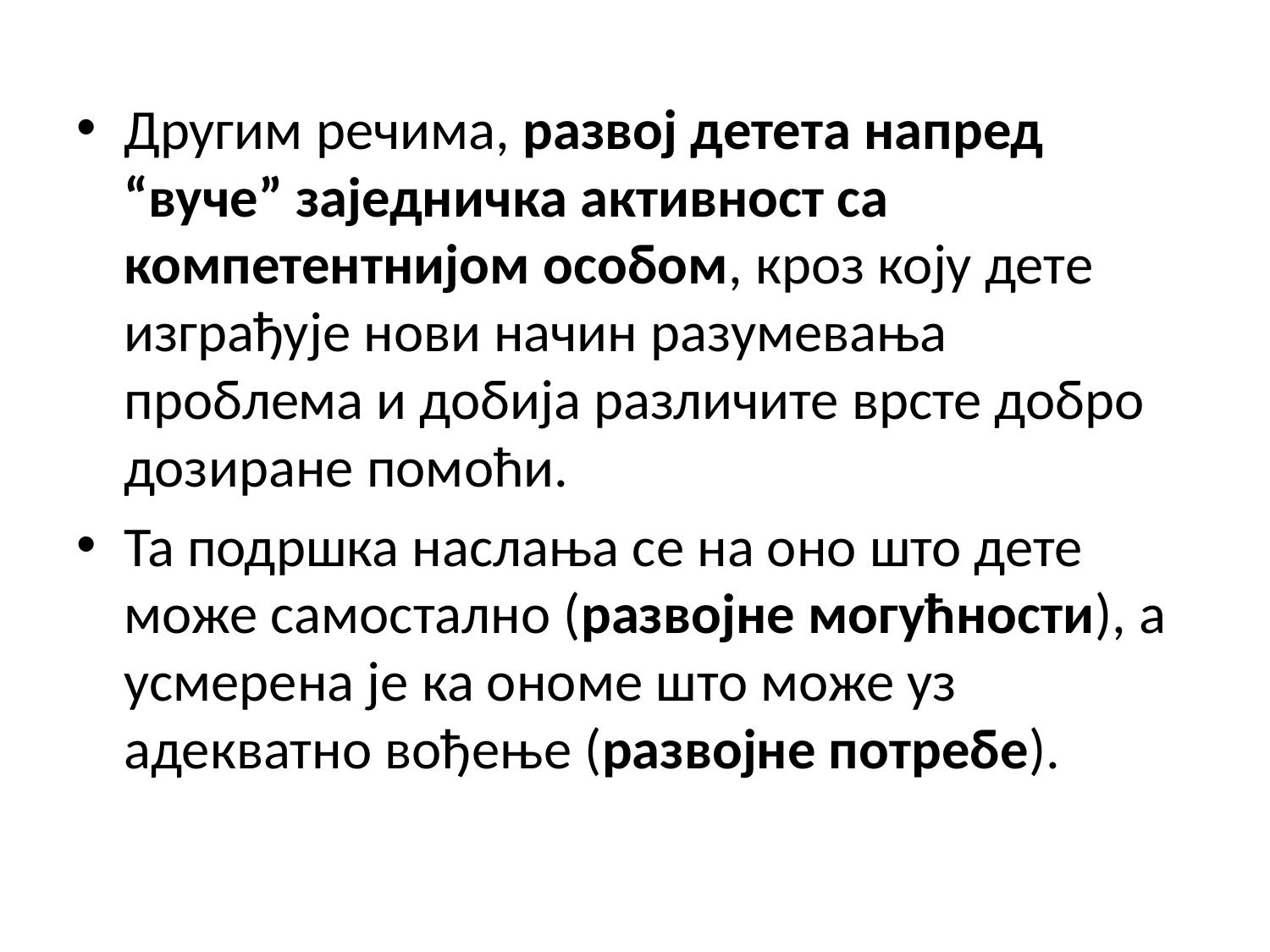

Другим речима, развој детета напред “вуче” заједничка активност са компетентнијом особом, кроз коју дете изграђује нови начин разумевања проблема и добија различите врсте добро дозиране помоћи.
Та подршка наслања се на оно што дете може самостално (развојне могућности), а усмерена је ка ономе што може уз адекватно вођење (развојне потребе).